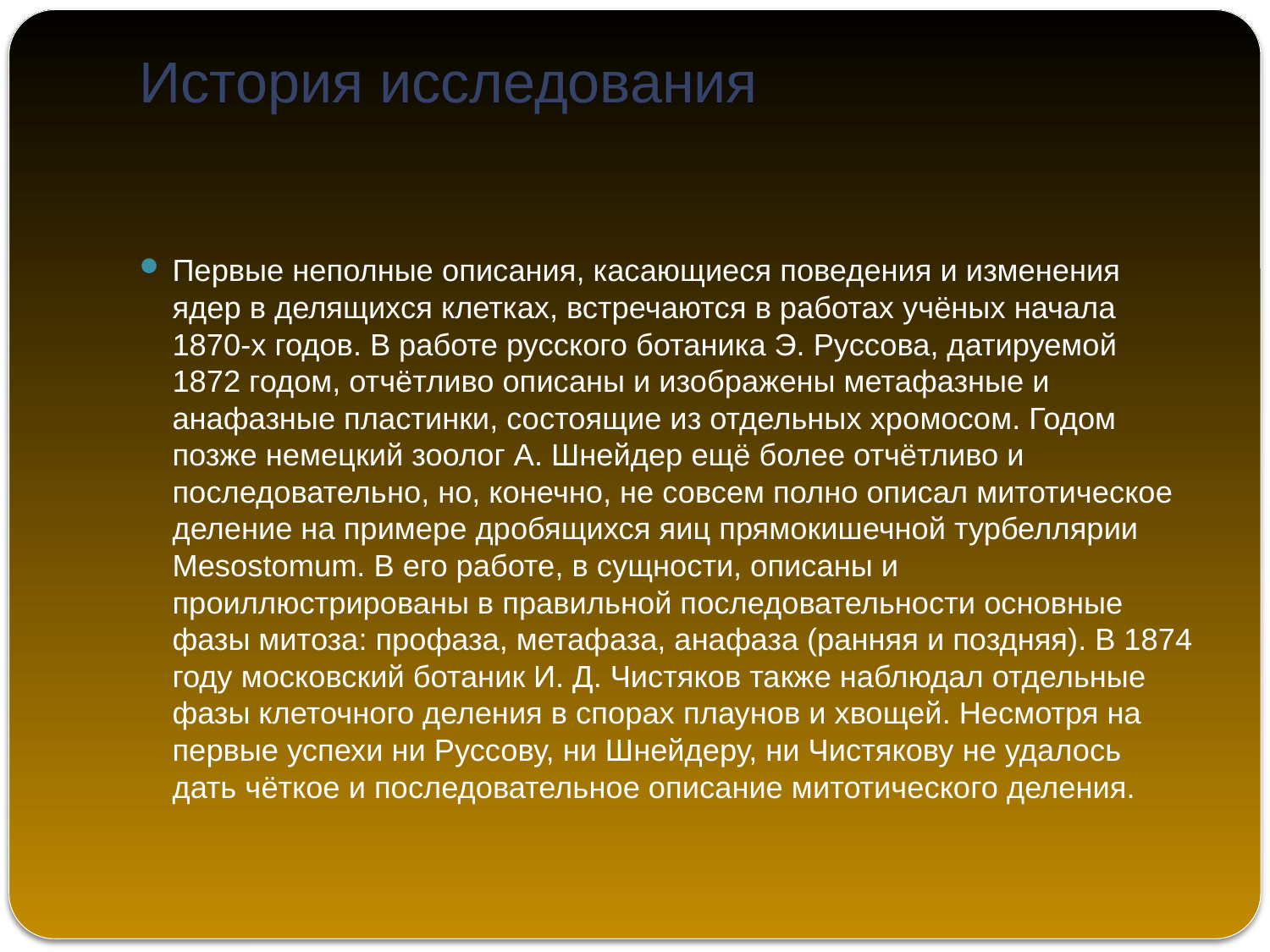

# История исследования

Первые неполные описания, касающиеся поведения и изменения ядер в делящихся клетках, встречаются в работах учёных начала 1870-х годов. В работе русского ботаника Э. Руссова, датируемой 1872 годом, отчётливо описаны и изображены метафазные и анафазные пластинки, состоящие из отдельных хромосом. Годом позже немецкий зоолог А. Шнейдер ещё более отчётливо и последовательно, но, конечно, не совсем полно описал митотическое деление на примере дробящихся яиц прямокишечной турбеллярии Mesostomum. В его работе, в сущности, описаны и проиллюстрированы в правильной последовательности основные фазы митоза: профаза, метафаза, анафаза (ранняя и поздняя). В 1874 году московский ботаник И. Д. Чистяков также наблюдал отдельные фазы клеточного деления в спорах плаунов и хвощей. Несмотря на первые успехи ни Руссову, ни Шнейдеру, ни Чистякову не удалось дать чёткое и последовательное описание митотического деления.